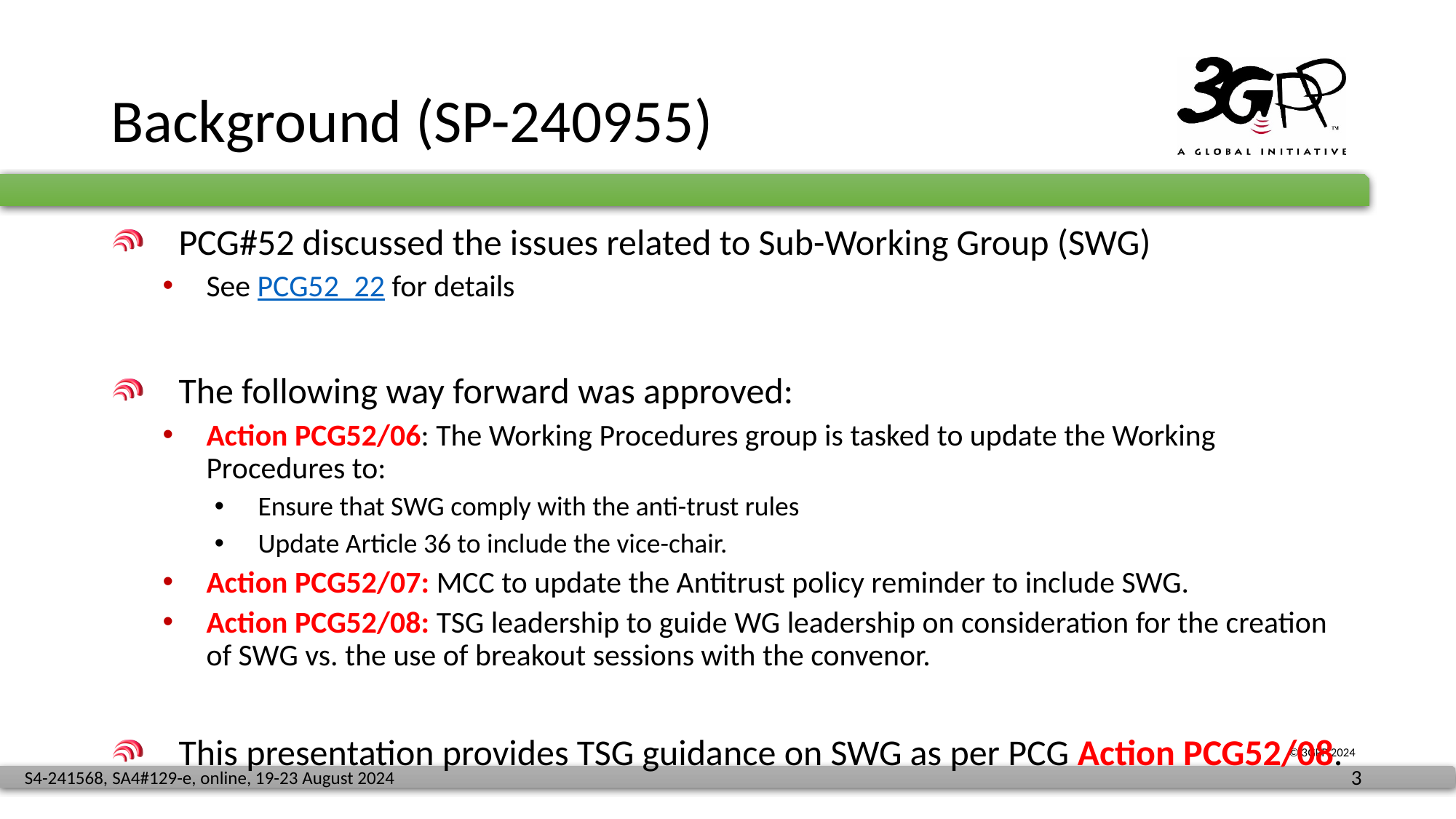

# Background (SP-240955)
PCG#52 discussed the issues related to Sub-Working Group (SWG)
See PCG52_22 for details

The following way forward was approved:
Action PCG52/06: The Working Procedures group is tasked to update the Working Procedures to:
Ensure that SWG comply with the anti-trust rules
Update Article 36 to include the vice-chair.
Action PCG52/07: MCC to update the Antitrust policy reminder to include SWG.
Action PCG52/08: TSG leadership to guide WG leadership on consideration for the creation of SWG vs. the use of breakout sessions with the convenor.

This presentation provides TSG guidance on SWG as per PCG Action PCG52/08.